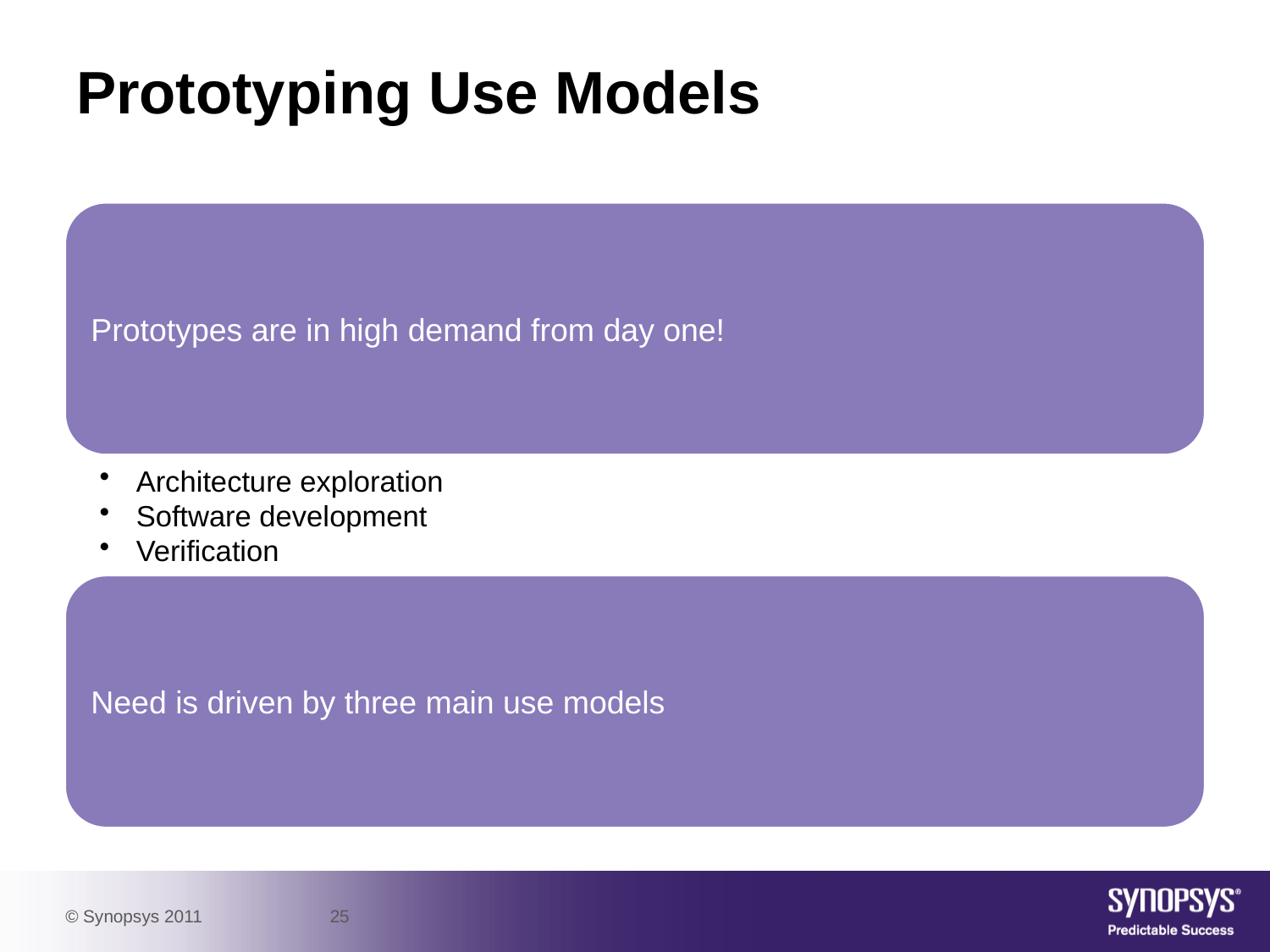

# Prototyping Use Models
Prototypes are in high demand from day one!
Need is driven by three main use models
Architecture exploration
Software development
Verification